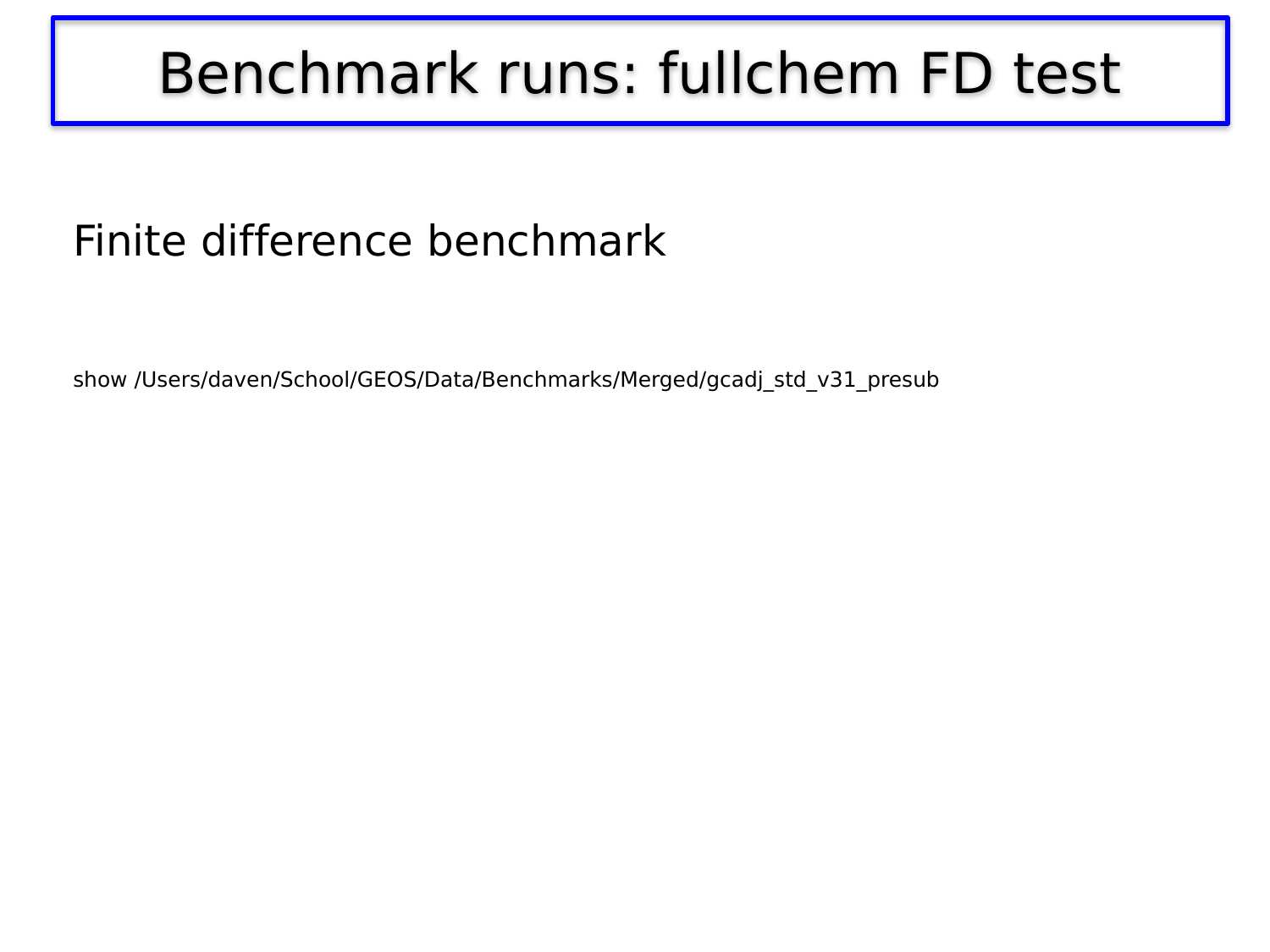

Benchmark runs: fullchem FD test
Finite difference benchmark

show /Users/daven/School/GEOS/Data/Benchmarks/Merged/gcadj_std_v31_presub